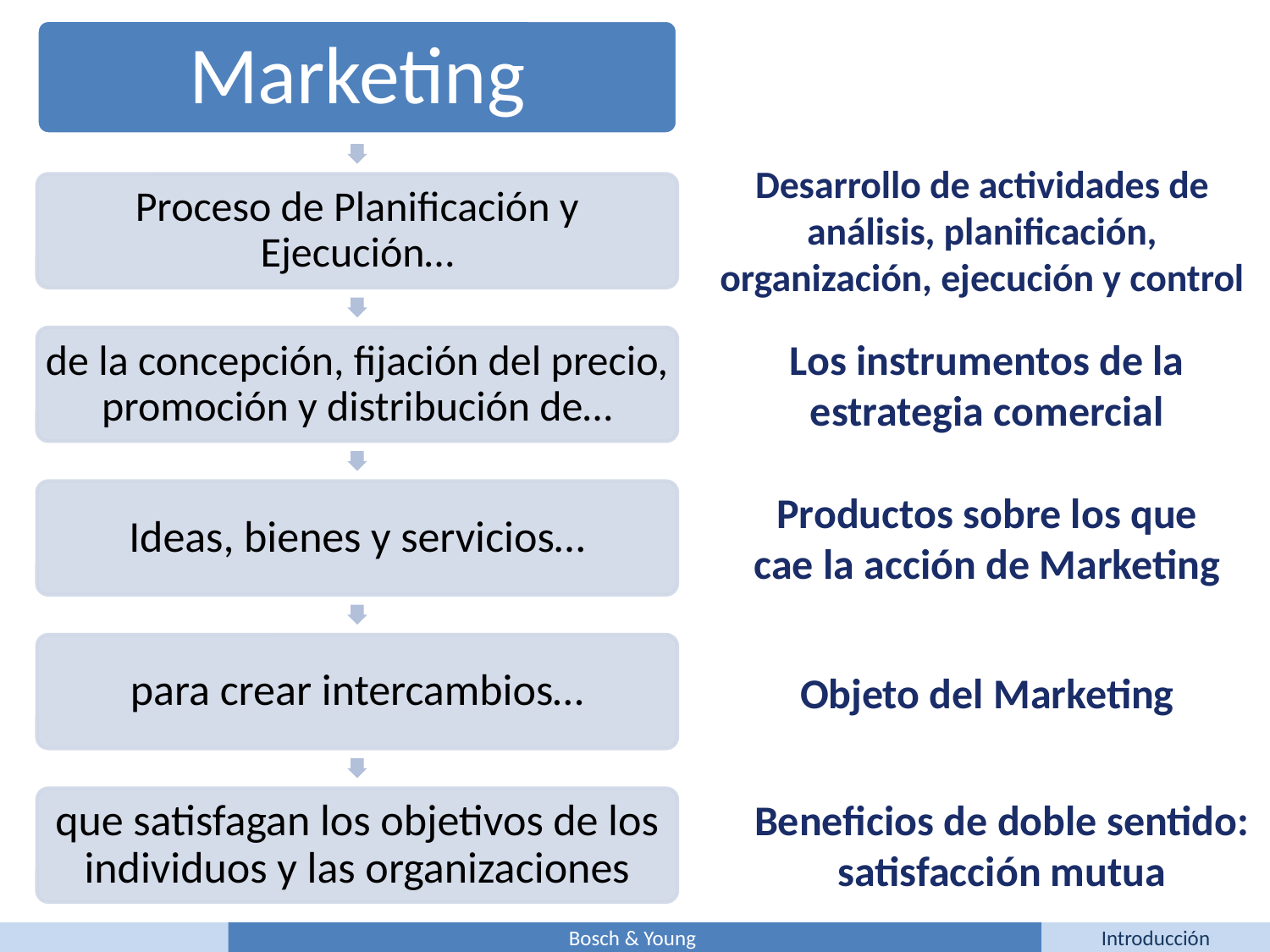

Marketing
Proceso de Planificación y Ejecución…
de la concepción, fijación del precio, promoción y distribución de…
Ideas, bienes y servicios…
para crear intercambios…
que satisfagan los objetivos de los individuos y las organizaciones
Desarrollo de actividades de análisis, planificación, organización, ejecución y control
Los instrumentos de la estrategia comercial
Productos sobre los que cae la acción de Marketing
Objeto del Marketing
Beneficios de doble sentido: satisfacción mutua

Bosch & Young
Introducción